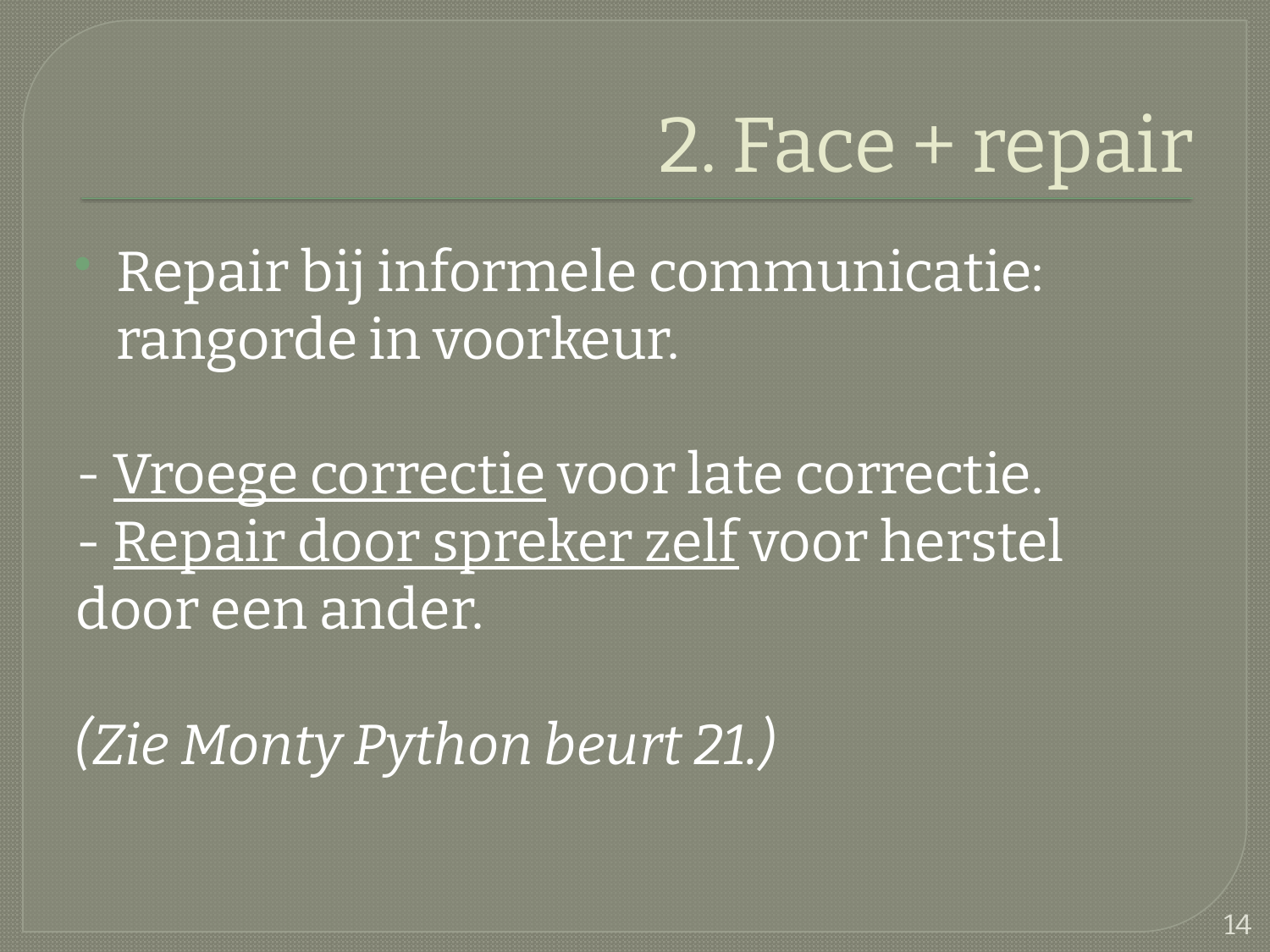

# 2. Face + repair
Repair bij informele communicatie: rangorde in voorkeur.

- Vroege correctie voor late correctie.
- Repair door spreker zelf voor herstel door een ander.

(Zie Monty Python beurt 21.)
14